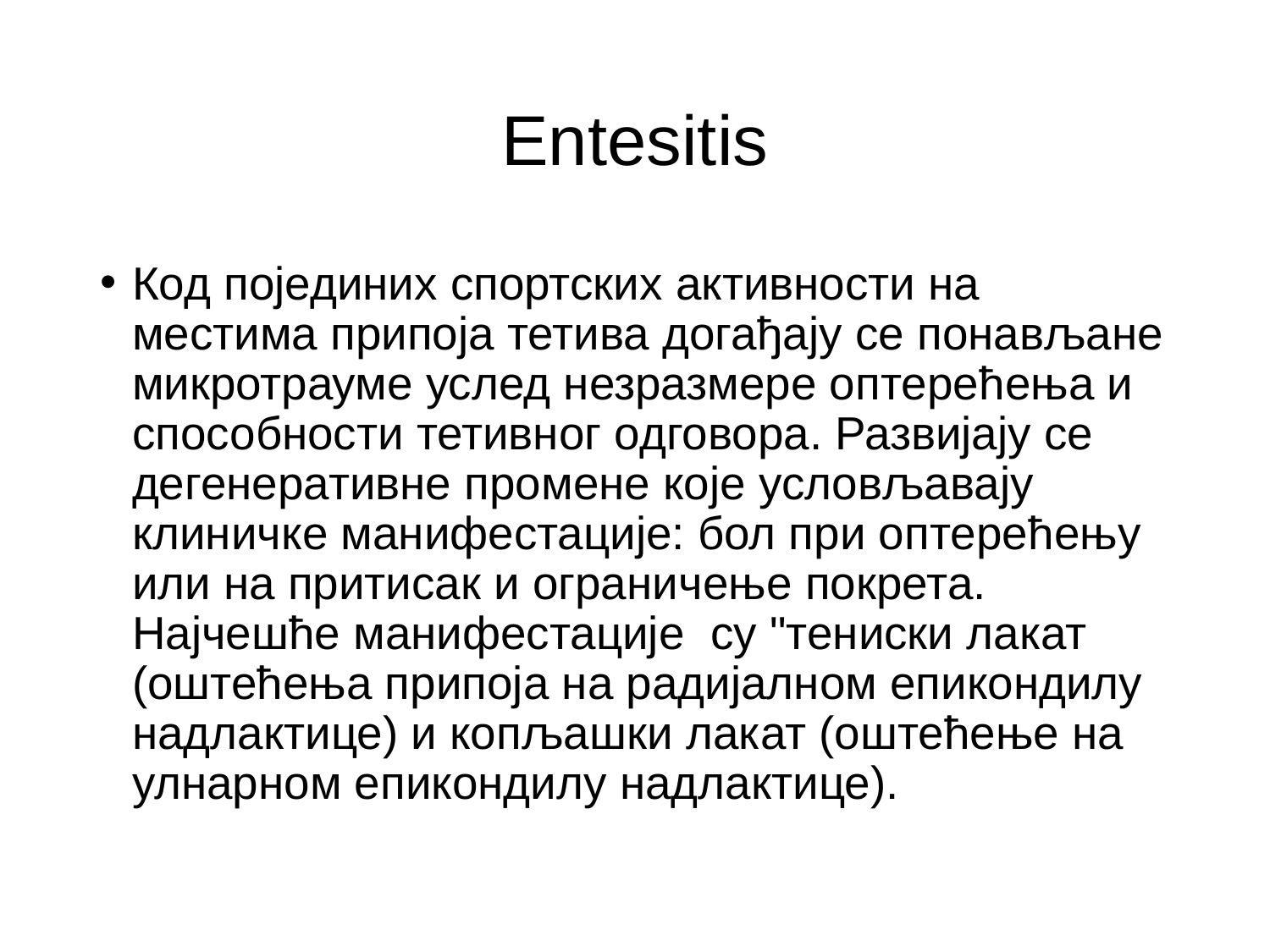

# Entesitis
Код појединих спортских активности на местима припоја тетива догађају се понављане микротрауме услед незразмере оптерећења и способности тетивног одговора. Развијају се дегенеративне промене које условљавају клиничке манифестације: бол при оптерећењу или на притисак и ограничење покрета. Најчешће манифестације  су "тениски лакат (оштећења припоја на радијалном епикондилу надлактице) и копљашки лакат (оштећење на улнарном епикондилу надлактице).